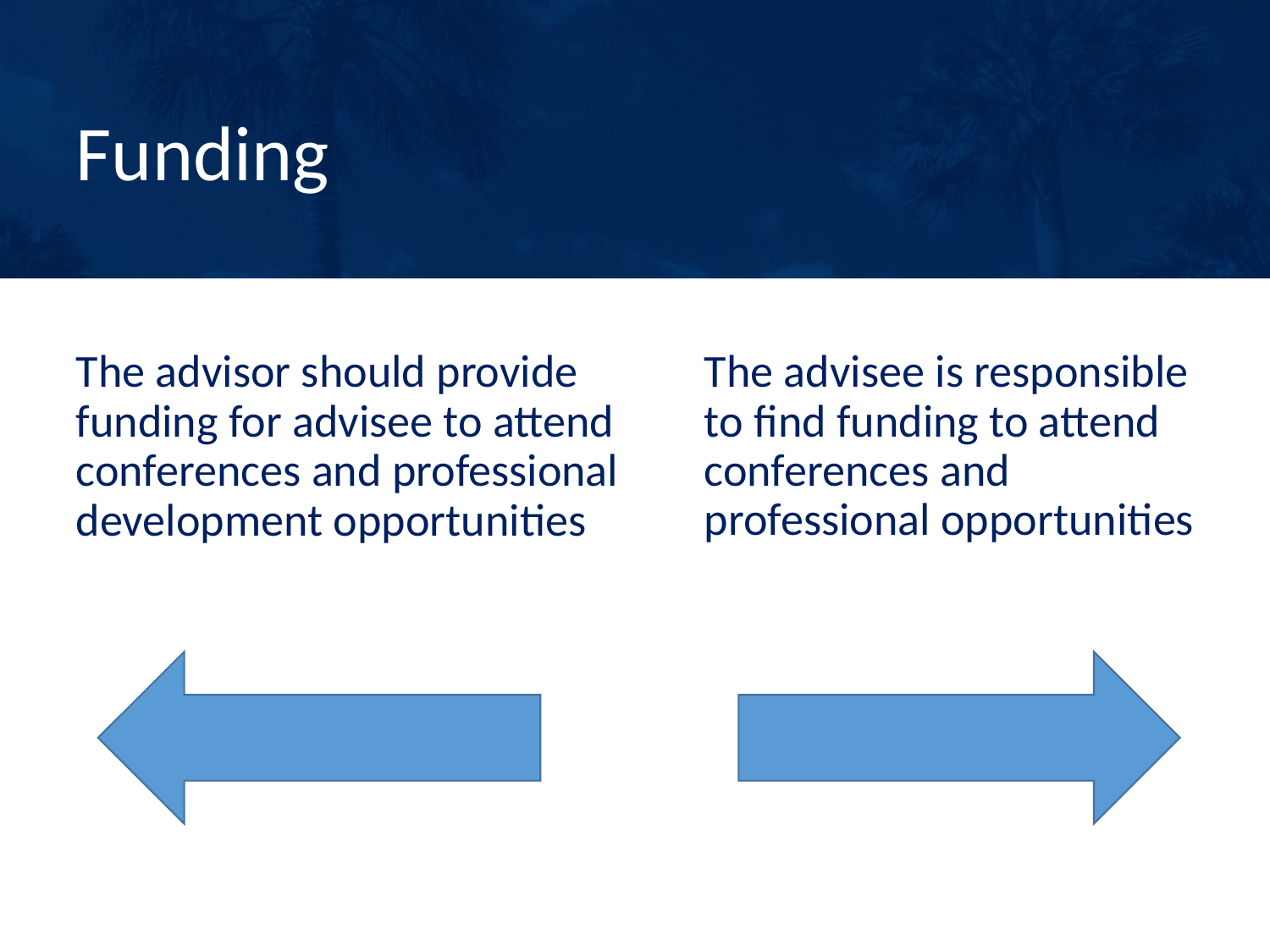

# Funding
The advisor should provide funding for advisee to attend conferences and professional development opportunities
The advisee is responsible to find funding to attend conferences and professional opportunities